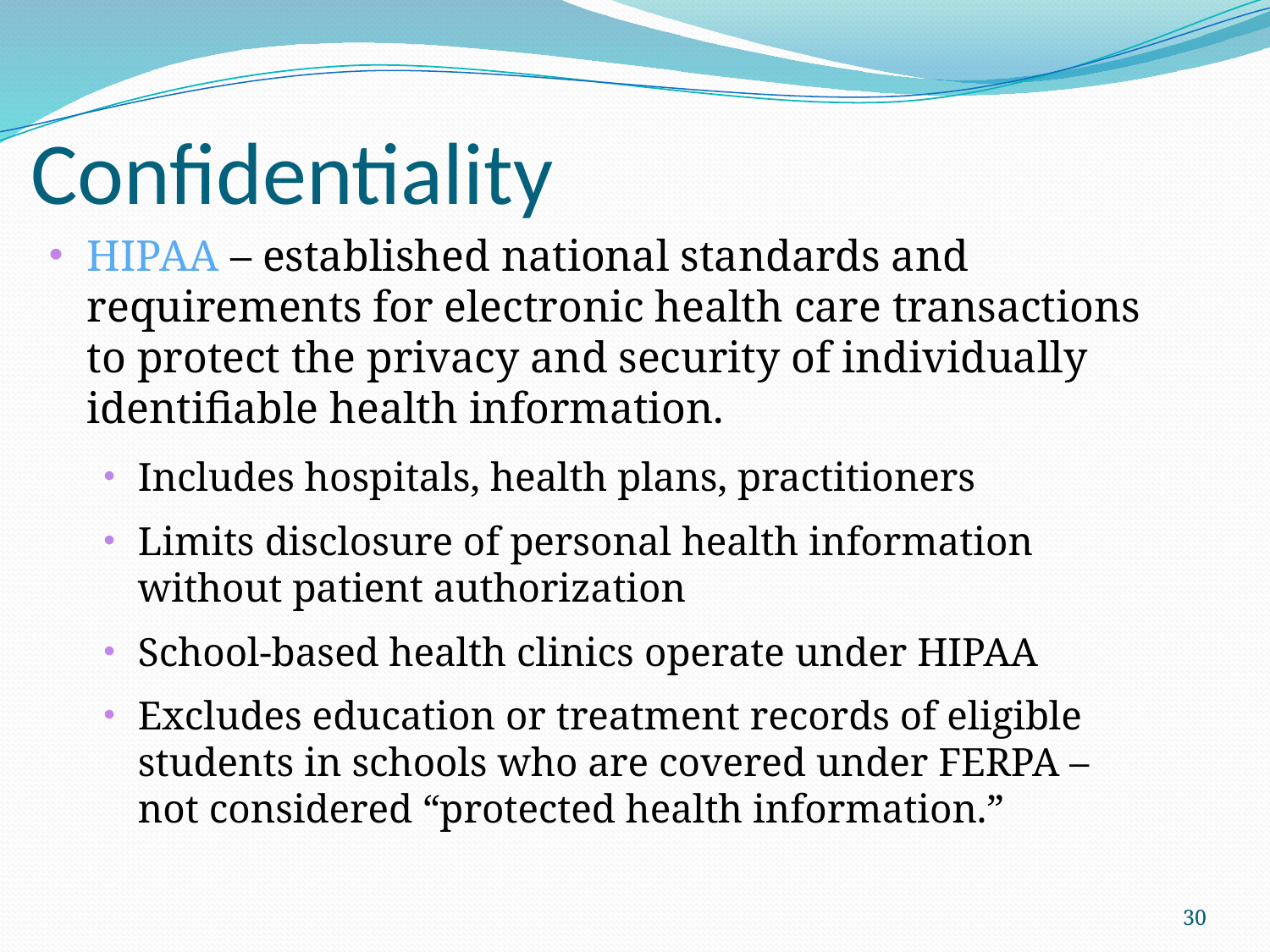

# Confidentiality
HIPAA – established national standards and requirements for electronic health care transactions to protect the privacy and security of individually identifiable health information.
Includes hospitals, health plans, practitioners
Limits disclosure of personal health information without patient authorization
School-based health clinics operate under HIPAA
Excludes education or treatment records of eligible students in schools who are covered under FERPA – not considered “protected health information.”

30